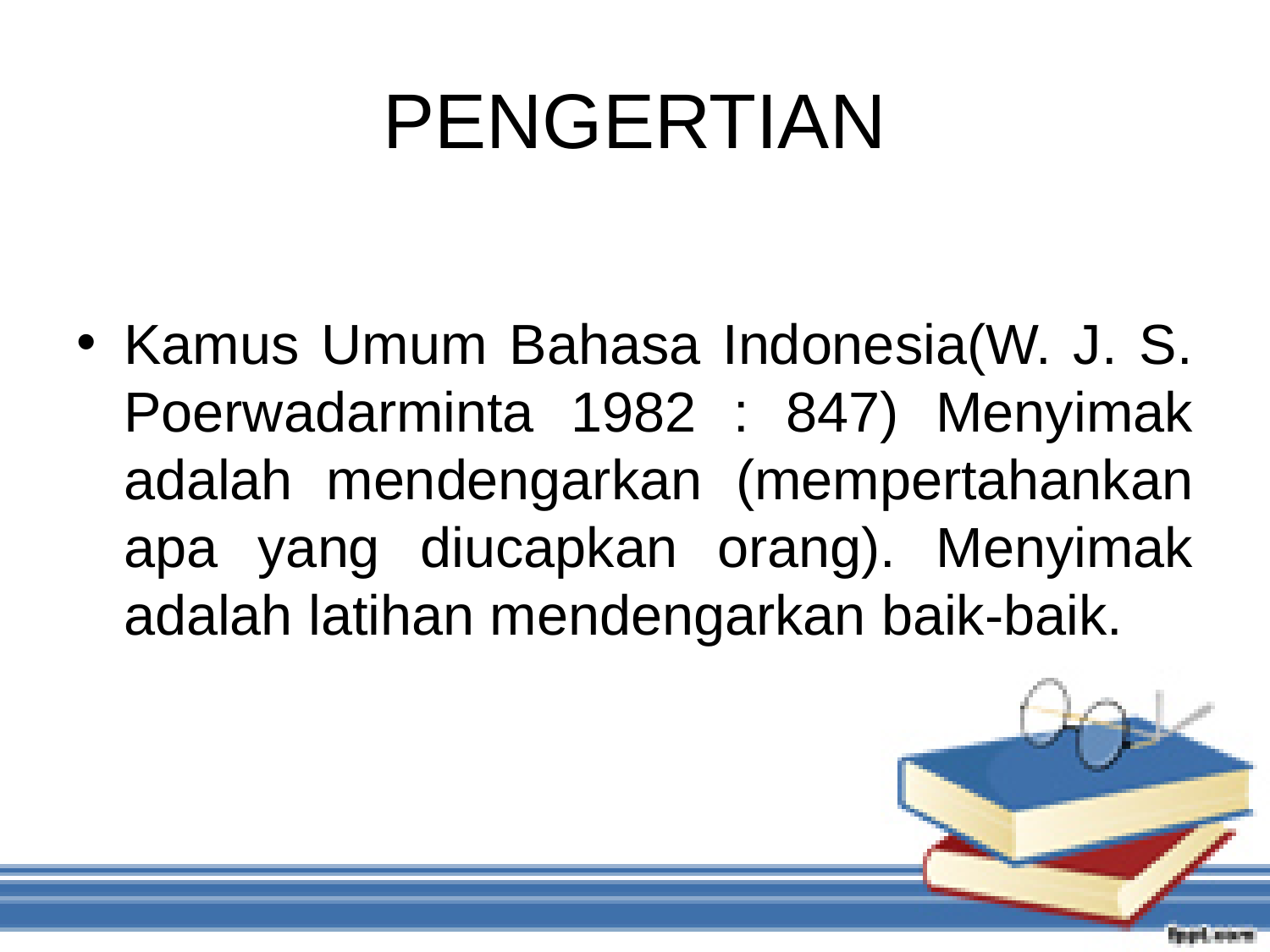

# PENGERTIAN

Kamus Umum Bahasa Indonesia(W. J. S. Poerwadarminta 1982 : 847) Menyimak adalah mendengarkan (mempertahankan apa yang diucapkan orang). Menyimak adalah latihan mendengarkan baik-baik.